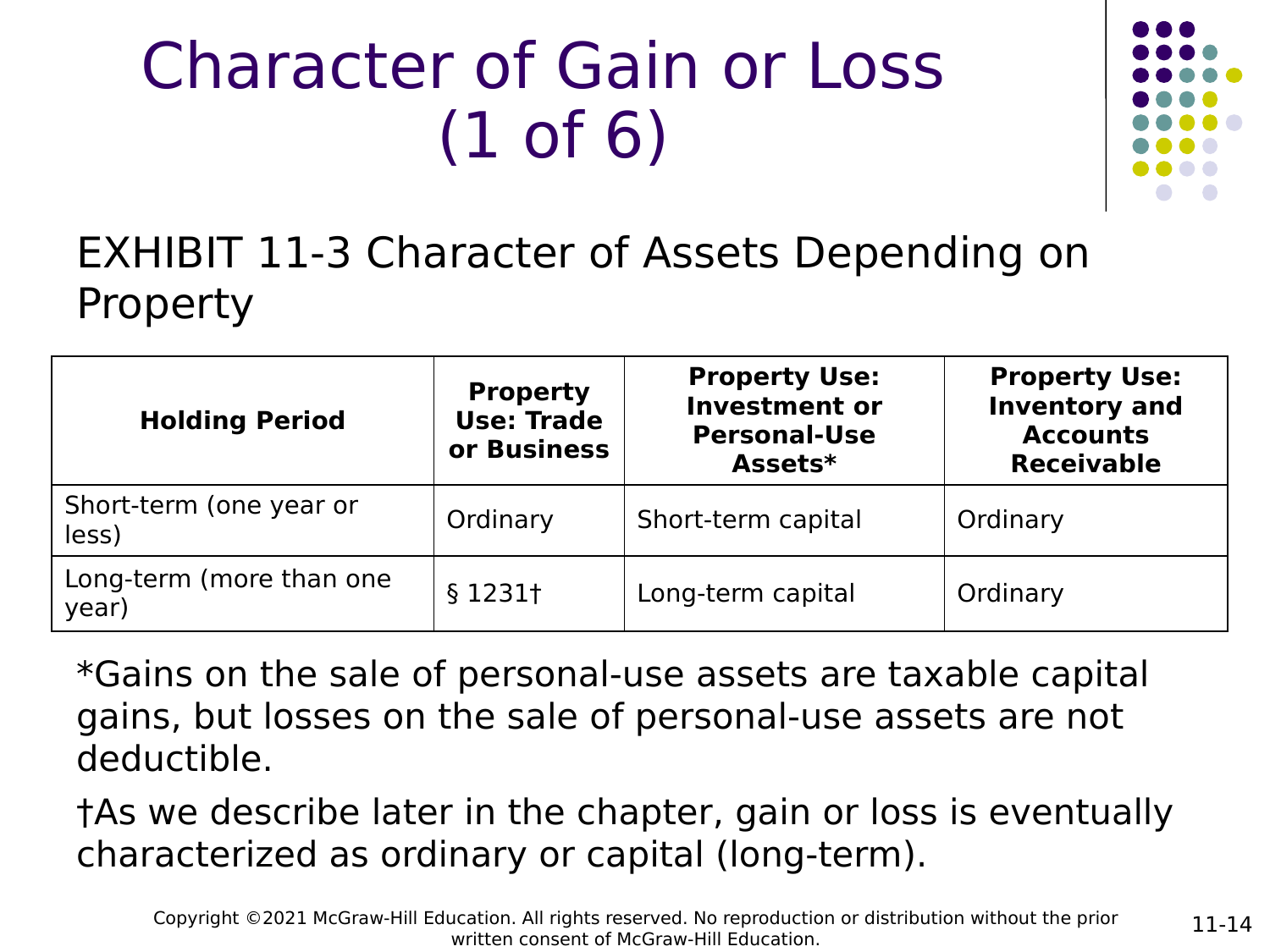

# Character of Gain or Loss (1 of 6)
EXHIBIT 11-3 Character of Assets Depending on Property
| Holding Period | Property Use: Trade or Business | Property Use: Investment or Personal-Use Assets\* | Property Use: Inventory and Accounts Receivable |
| --- | --- | --- | --- |
| Short-term (one year or less) | Ordinary | Short-term capital | Ordinary |
| Long-term (more than one year) | § 1231† | Long-term capital | Ordinary |
*Gains on the sale of personal-use assets are taxable capital gains, but losses on the sale of personal-use assets are not deductible.
†As we describe later in the chapter, gain or loss is eventually characterized as ordinary or capital (long-term).
11-14